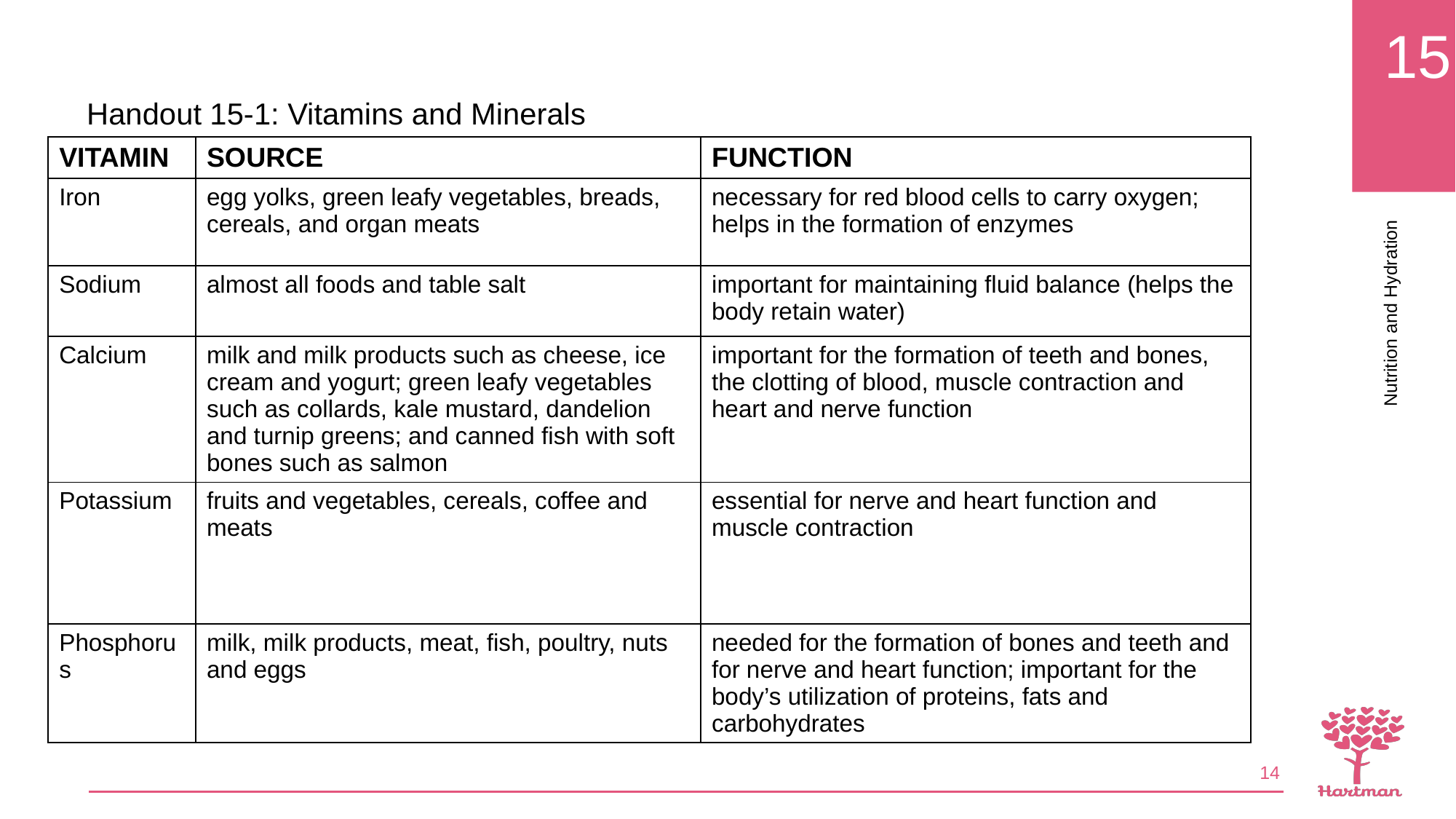

Handout 15-1: Vitamins and Minerals

| VITAMIN | SOURCE | FUNCTION |
| --- | --- | --- |
| Iron | egg yolks, green leafy vegetables, breads, cereals, and organ meats | necessary for red blood cells to carry oxygen; helps in the formation of enzymes |
| Sodium | almost all foods and table salt | important for maintaining fluid balance (helps the body retain water) |
| Calcium | milk and milk products such as cheese, ice cream and yogurt; green leafy vegetables such as collards, kale mustard, dandelion and turnip greens; and canned fish with soft bones such as salmon | important for the formation of teeth and bones, the clotting of blood, muscle contraction and heart and nerve function |
| Potassium | fruits and vegetables, cereals, coffee and meats | essential for nerve and heart function and muscle contraction |
| Phosphorus | milk, milk products, meat, fish, poultry, nuts and eggs | needed for the formation of bones and teeth and for nerve and heart function; important for the body’s utilization of proteins, fats and carbohydrates |
14